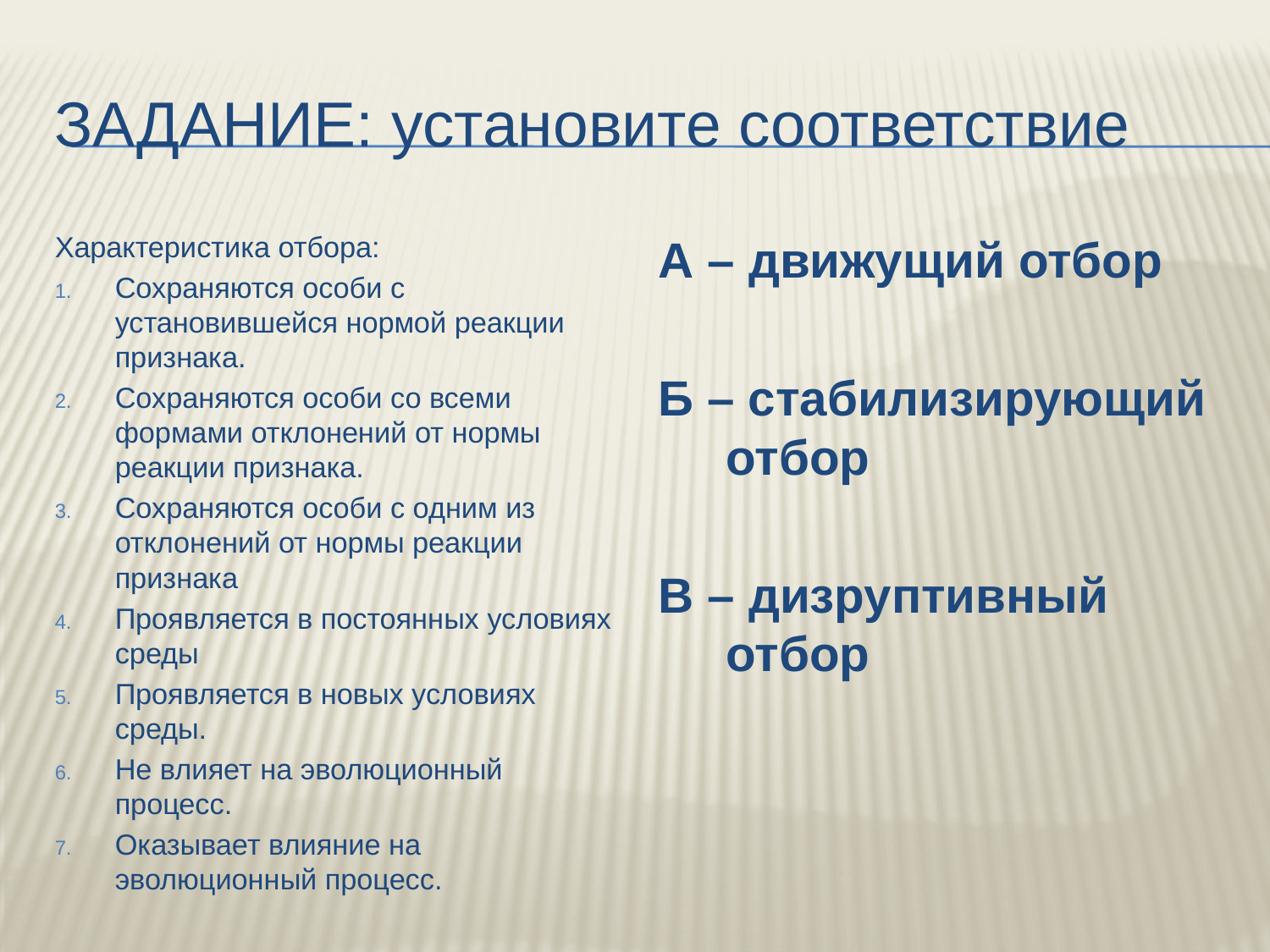

# Задание: установите соответствие
Характеристика отбора:
Сохраняются особи с установившейся нормой реакции признака.
Сохраняются особи со всеми формами отклонений от нормы реакции признака.
Сохраняются особи с одним из отклонений от нормы реакции признака
Проявляется в постоянных условиях среды
Проявляется в новых условиях среды.
Не влияет на эволюционный процесс.
Оказывает влияние на эволюционный процесс.

А – движущий отбор

Б – стабилизирующий отбор

В – дизруптивный отбор